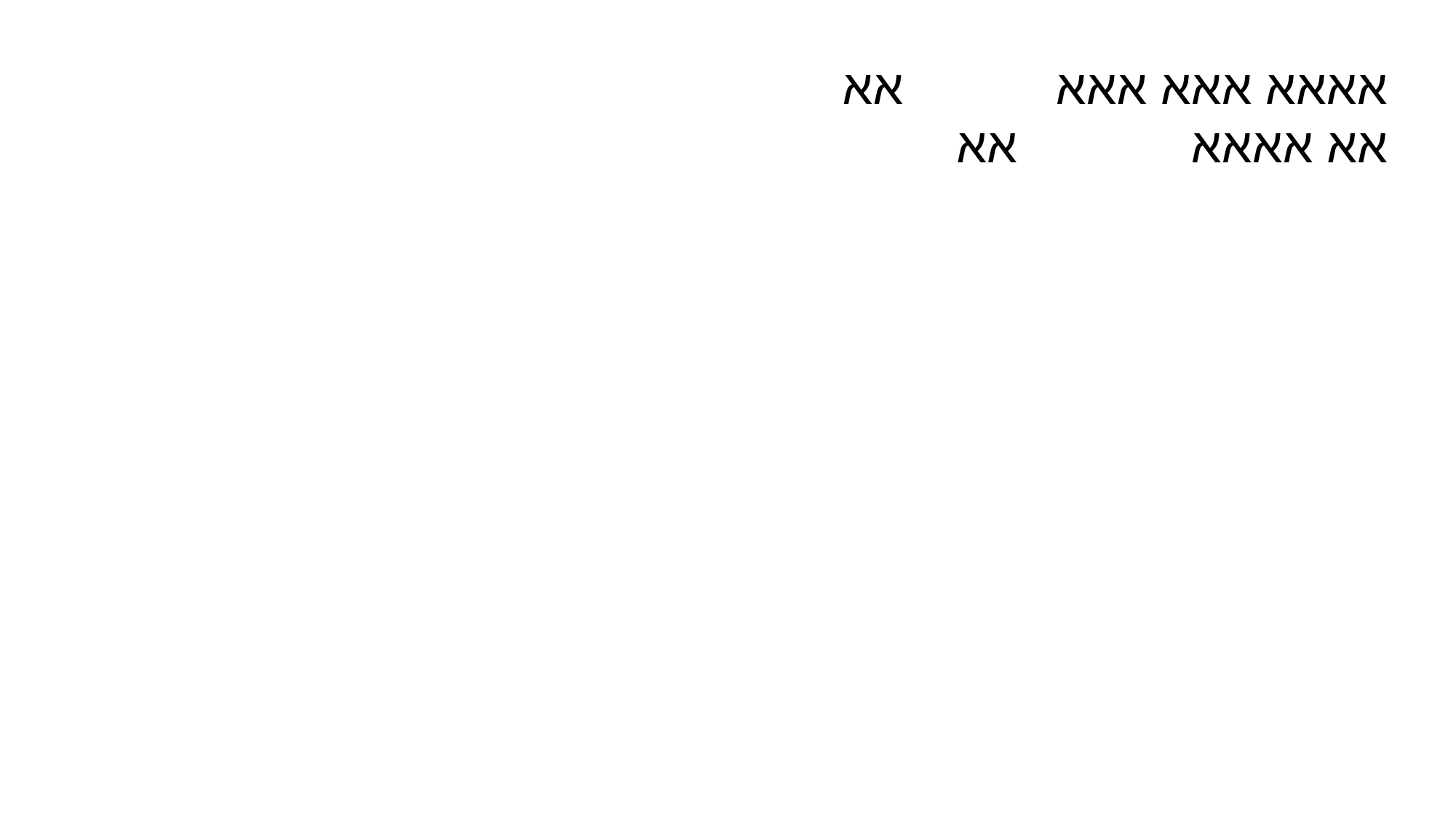

אאאא אאא אאא		אא
אא אאאא 			אא